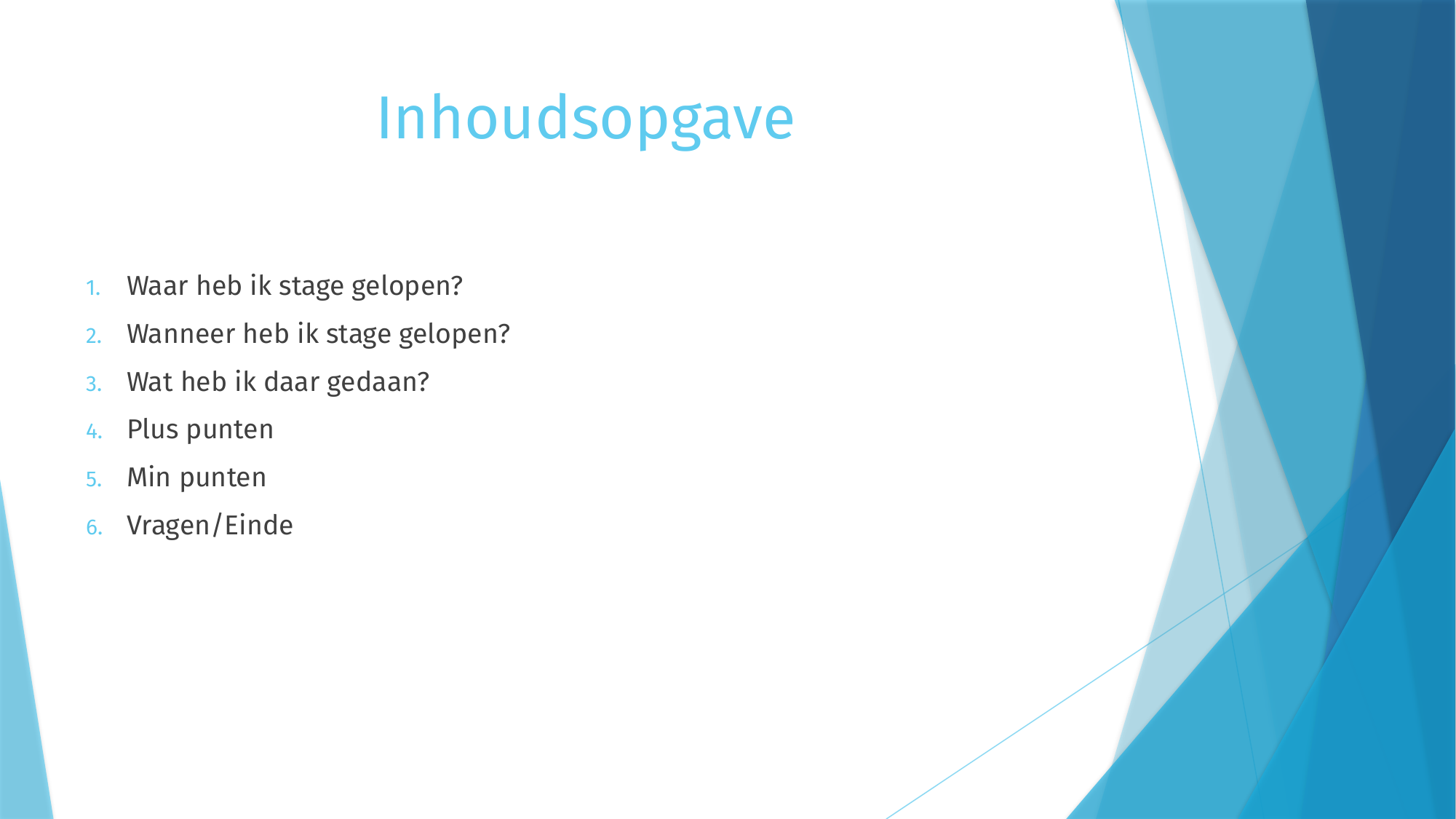

# Inhoudsopgave
Waar heb ik stage gelopen?
Wanneer heb ik stage gelopen?
Wat heb ik daar gedaan?
Plus punten
Min punten
Vragen/Einde